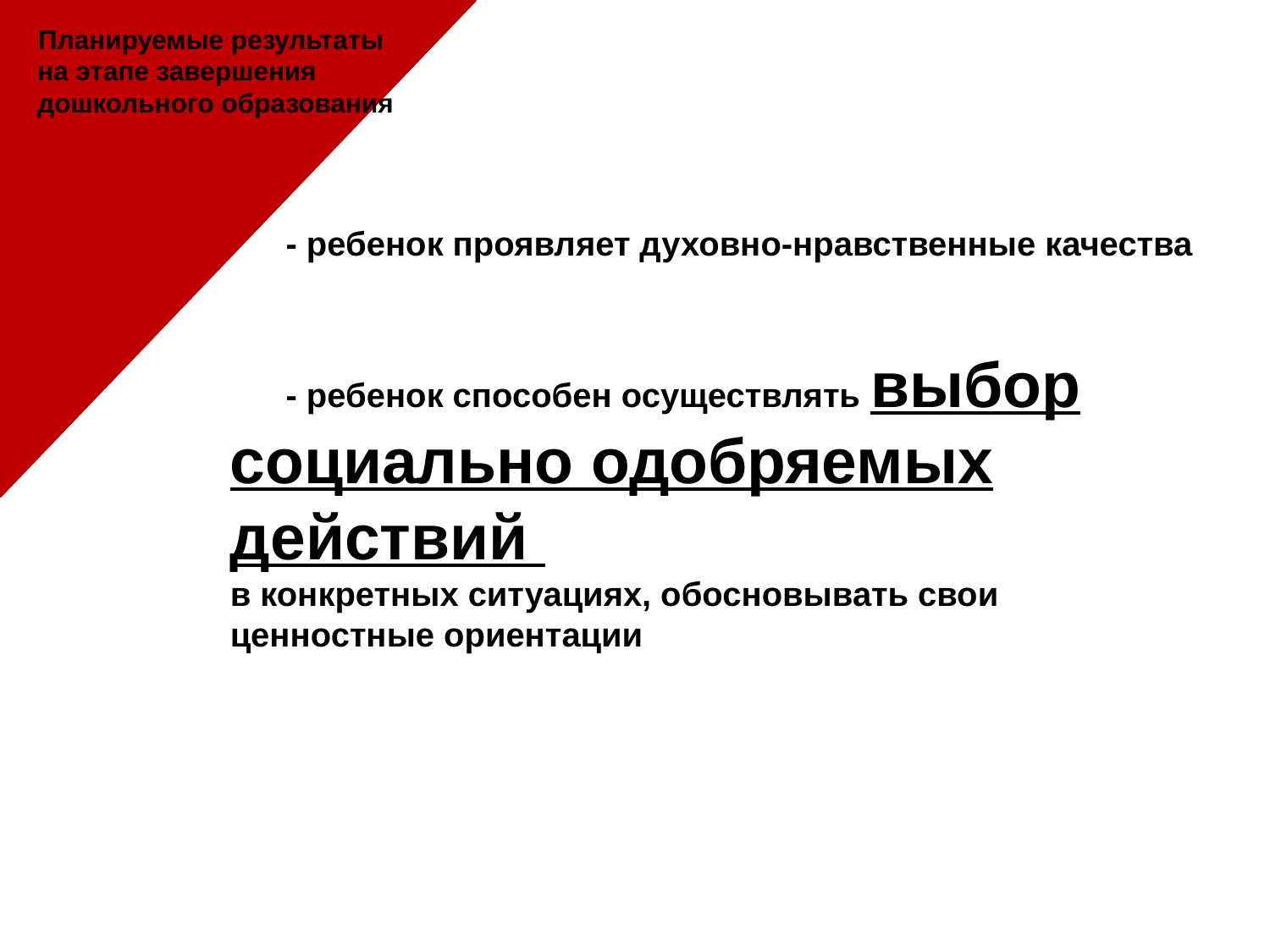

Планируемые результаты
на этапе завершения
дошкольного образования

#
      - ребенок проявляет духовно-нравственные качества

      - ребенок способен осуществлять выбор социально одобряемых действий
в конкретных ситуациях, обосновывать свои ценностные ориентации